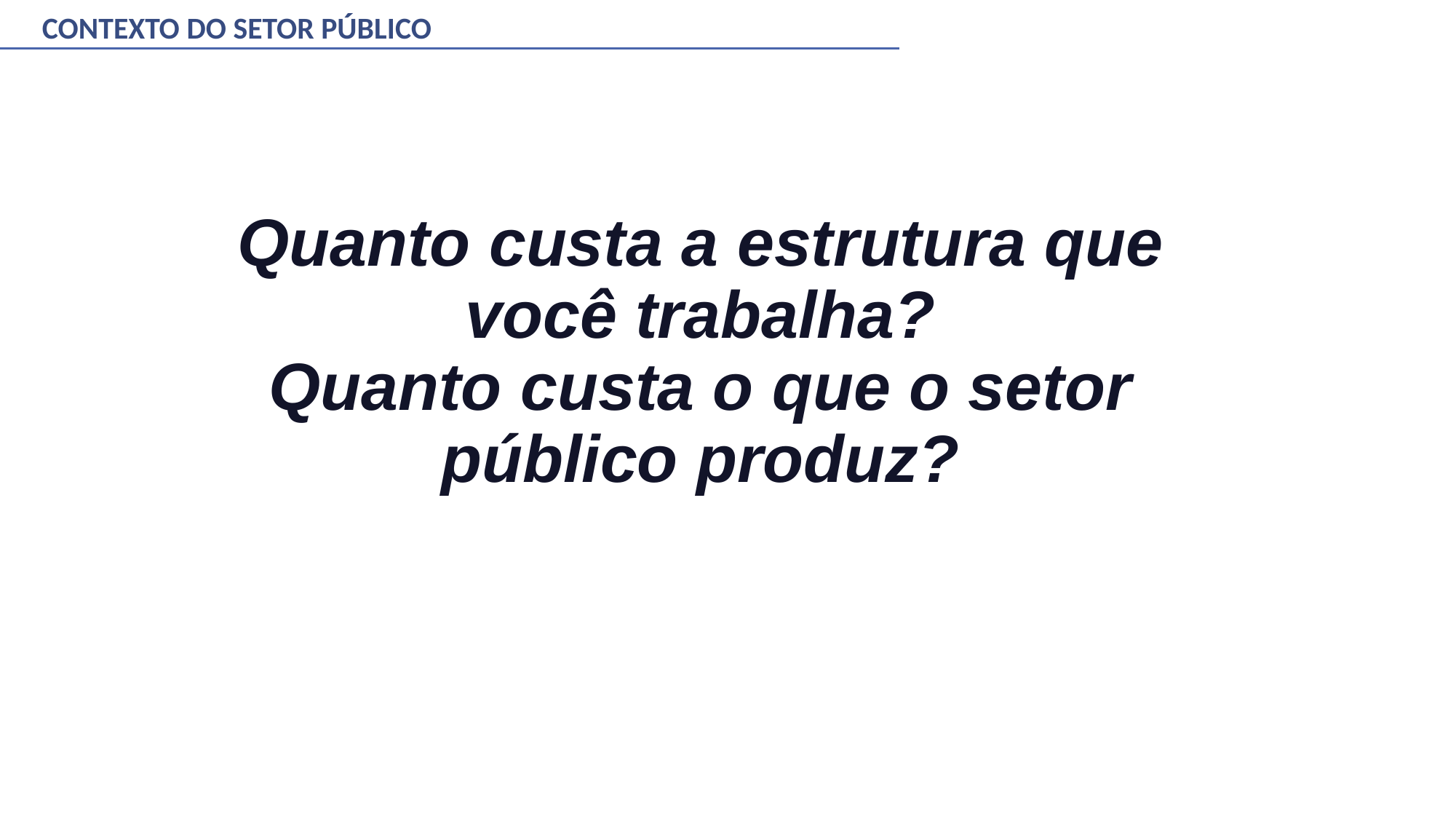

# CONTEXTO DO SETOR PÚBLICO
Quanto custa a estrutura que você trabalha?
Quanto custa o que o setor público produz?